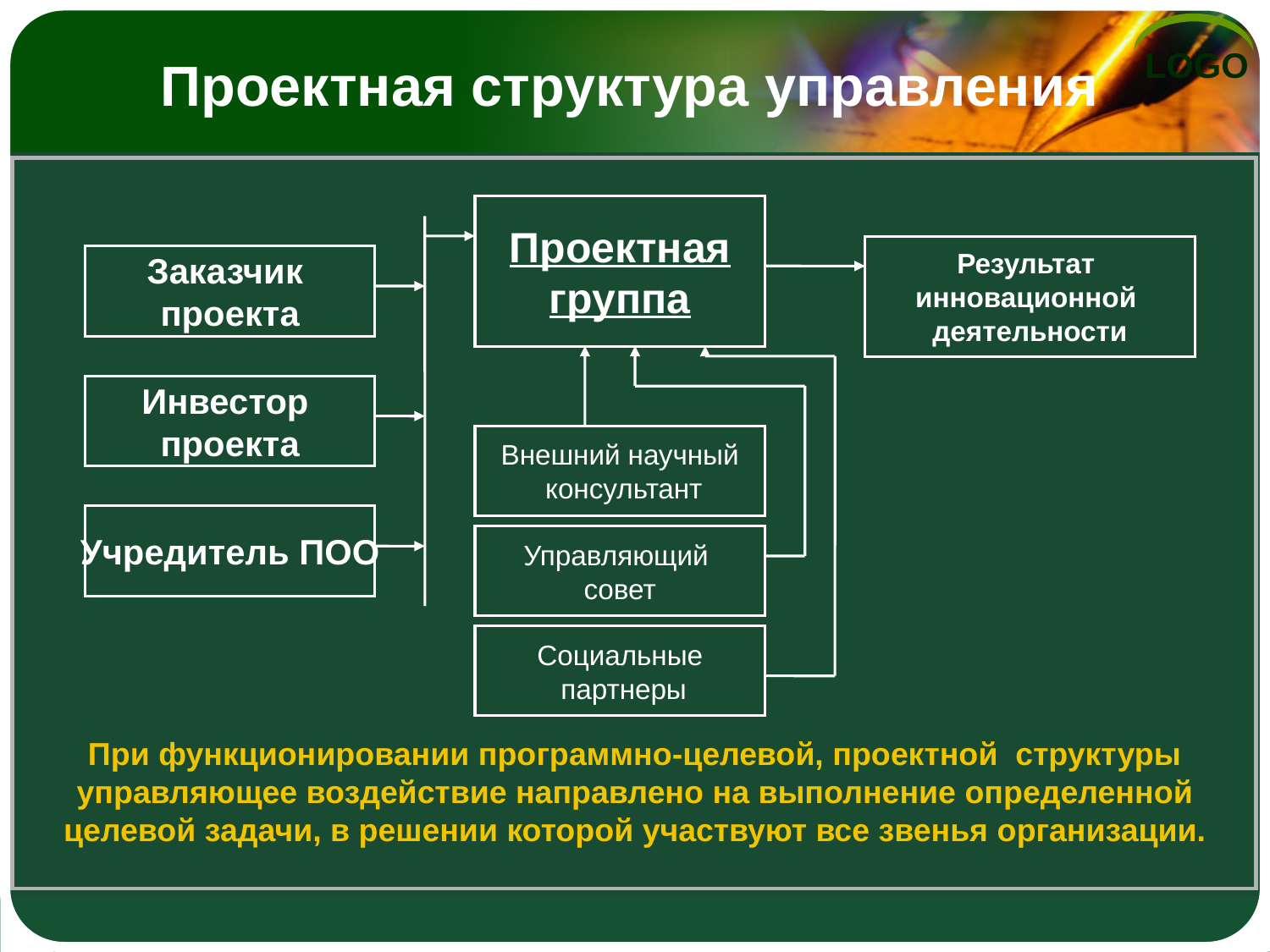

# Проектная структура управления
Проектная
группа

Результат
инновационной
деятельности
Заказчик
проекта

Инвестор
проекта

Внешний научный
 консультант
Учредитель ПОО
Управляющий
совет

Социальные
 партнеры

При функционировании программно-целевой, проектной  структуры управляющее воздействие направлено на выполнение определенной целевой задачи, в решении которой участвуют все звенья организации.